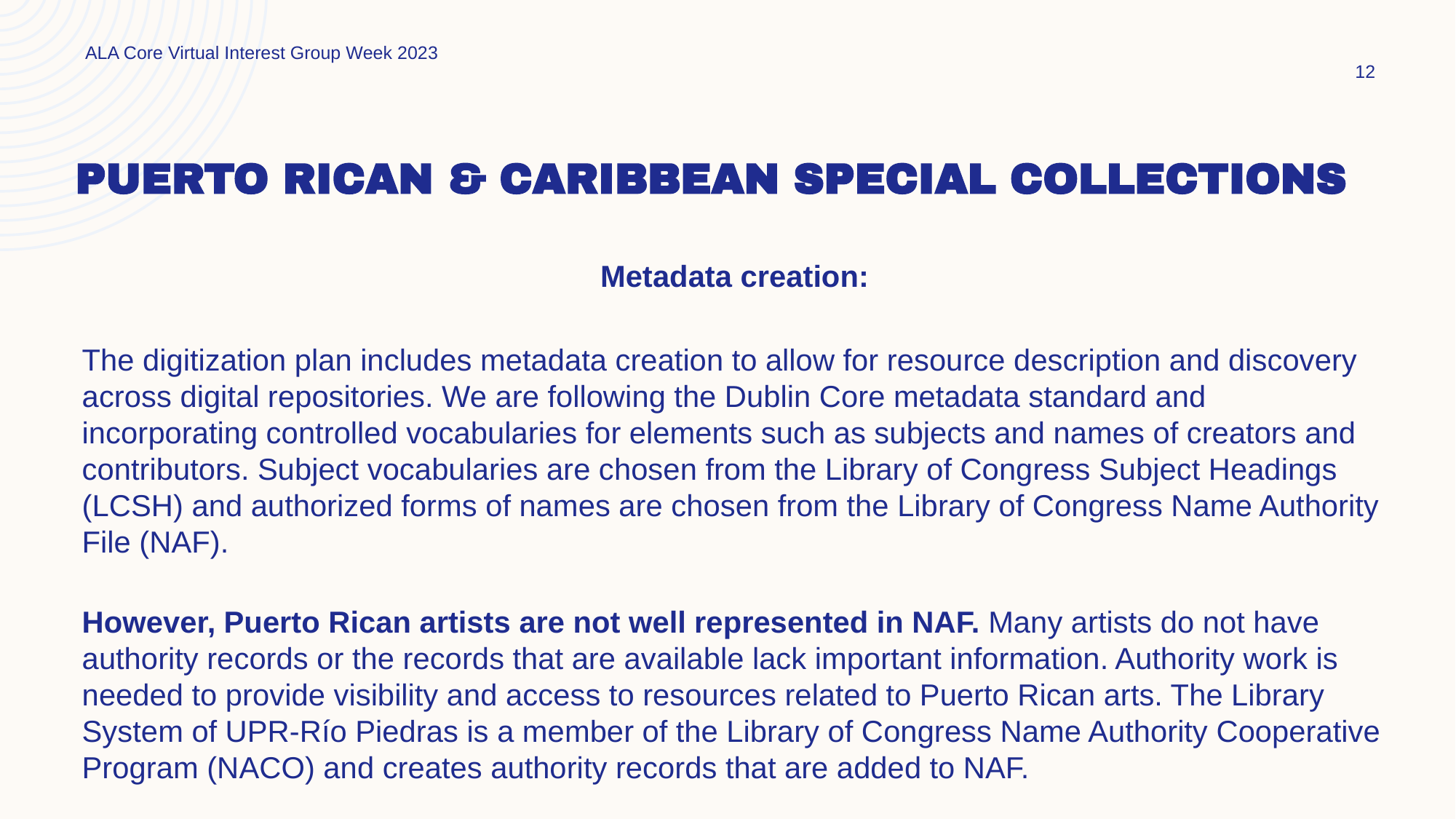

ALA Core Virtual Interest Group Week 2023

12
# Puerto rican & Caribbean special collections
Metadata creation:

The digitization plan includes metadata creation to allow for resource description and discovery across digital repositories. We are following the Dublin Core metadata standard and incorporating controlled vocabularies for elements such as subjects and names of creators and contributors. Subject vocabularies are chosen from the Library of Congress Subject Headings (LCSH) and authorized forms of names are chosen from the Library of Congress Name Authority File (NAF).

However, Puerto Rican artists are not well represented in NAF. Many artists do not have authority records or the records that are available lack important information. Authority work is needed to provide visibility and access to resources related to Puerto Rican arts. The Library System of UPR-Río Piedras is a member of the Library of Congress Name Authority Cooperative Program (NACO) and creates authority records that are added to NAF.